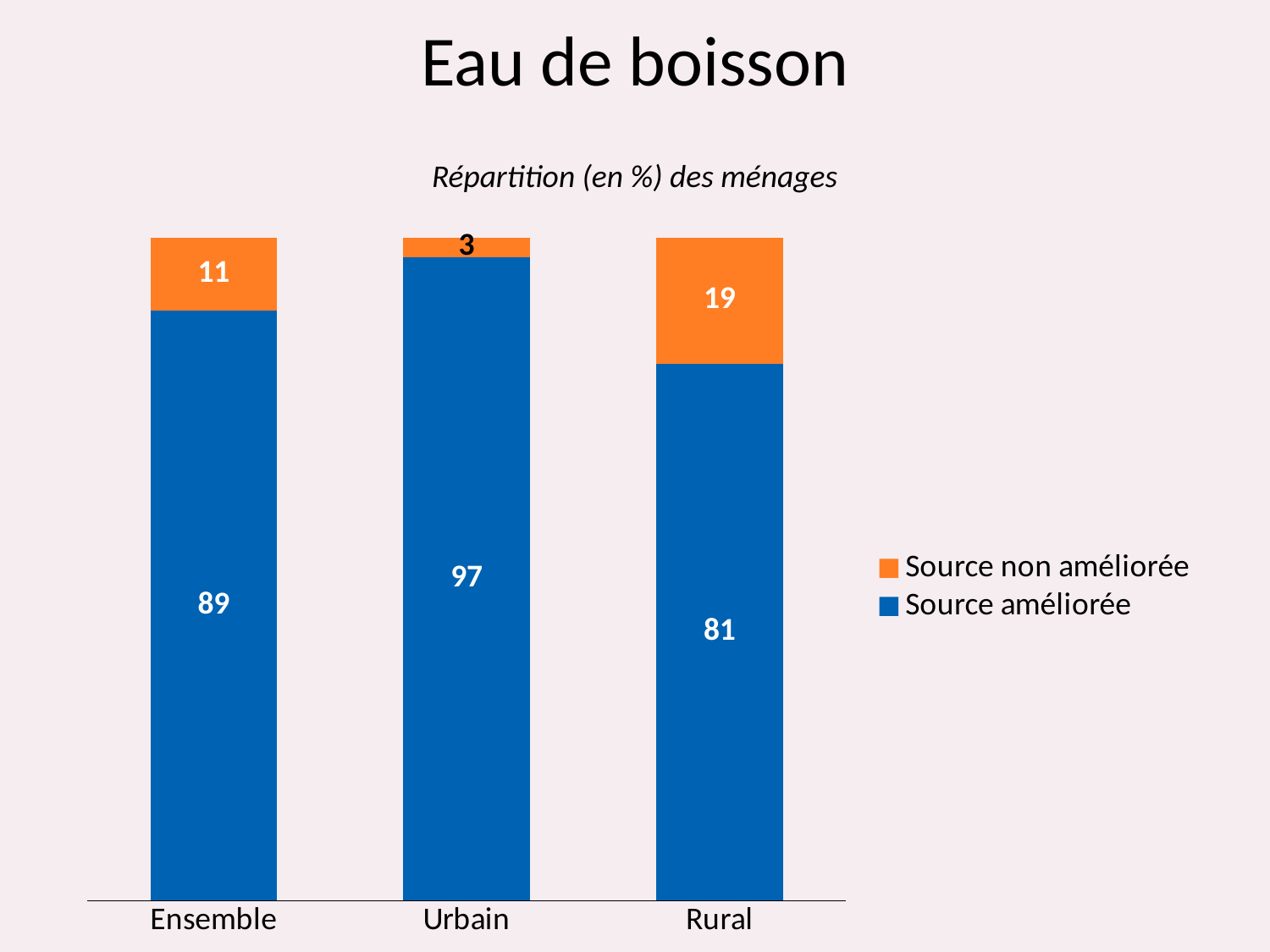

# Eau de boisson
Répartition (en %) des ménages

### Chart

| Category | Source améliorée | Source non améliorée |
|---|---|---|
| Ensemble | 89.0 | 11.0 |
| Urbain | 97.0 | 3.0 |
| Rural | 81.0 | 19.0 |